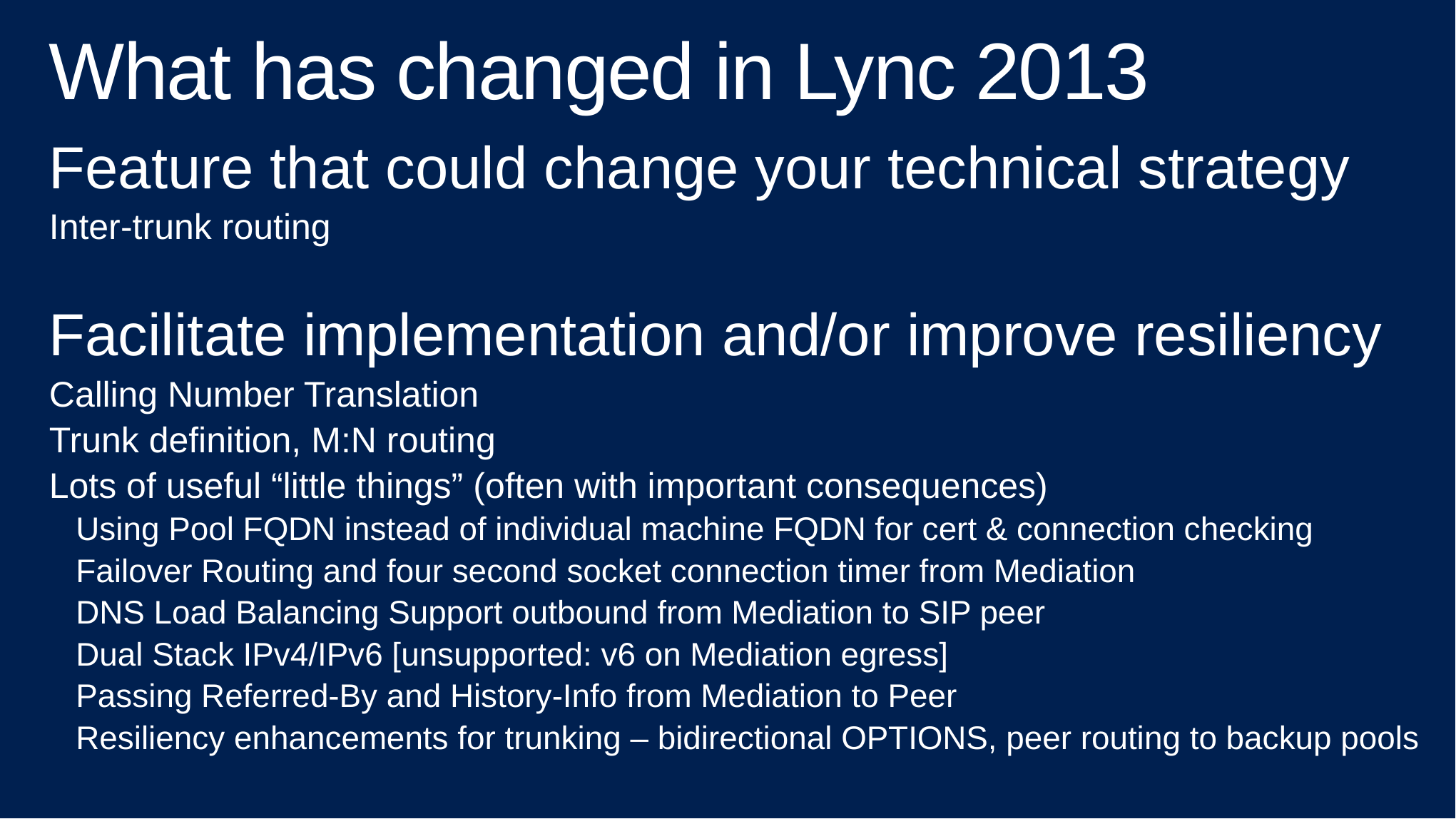

# What has changed in Lync 2013
Feature that could change your technical strategy
Inter-trunk routing

Facilitate implementation and/or improve resiliency
Calling Number Translation
Trunk definition, M:N routing
Lots of useful “little things” (often with important consequences)
Using Pool FQDN instead of individual machine FQDN for cert & connection checking
Failover Routing and four second socket connection timer from Mediation
DNS Load Balancing Support outbound from Mediation to SIP peer
Dual Stack IPv4/IPv6 [unsupported: v6 on Mediation egress]
Passing Referred-By and History-Info from Mediation to Peer
Resiliency enhancements for trunking – bidirectional OPTIONS, peer routing to backup pools